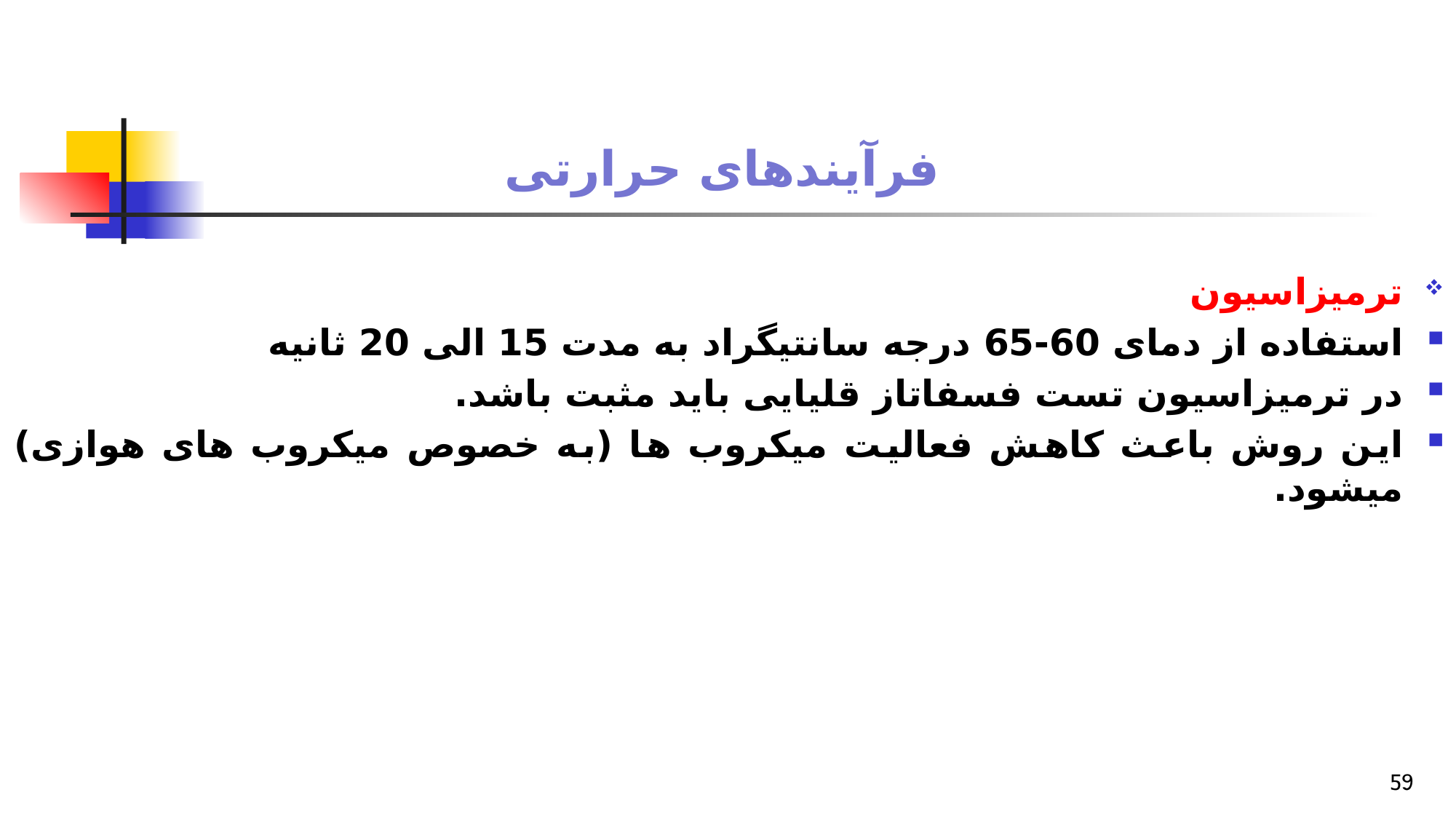

# فرآیندهای حرارتی

ترمیزاسیون
استفاده از دمای 60-65 درجه سانتیگراد به مدت 15 الی 20 ثانیه
در ترمیزاسیون تست فسفاتاز قلیایی باید مثبت باشد.
این روش باعث کاهش فعالیت میکروب ها (به خصوص میکروب های هوازی) میشود.
59